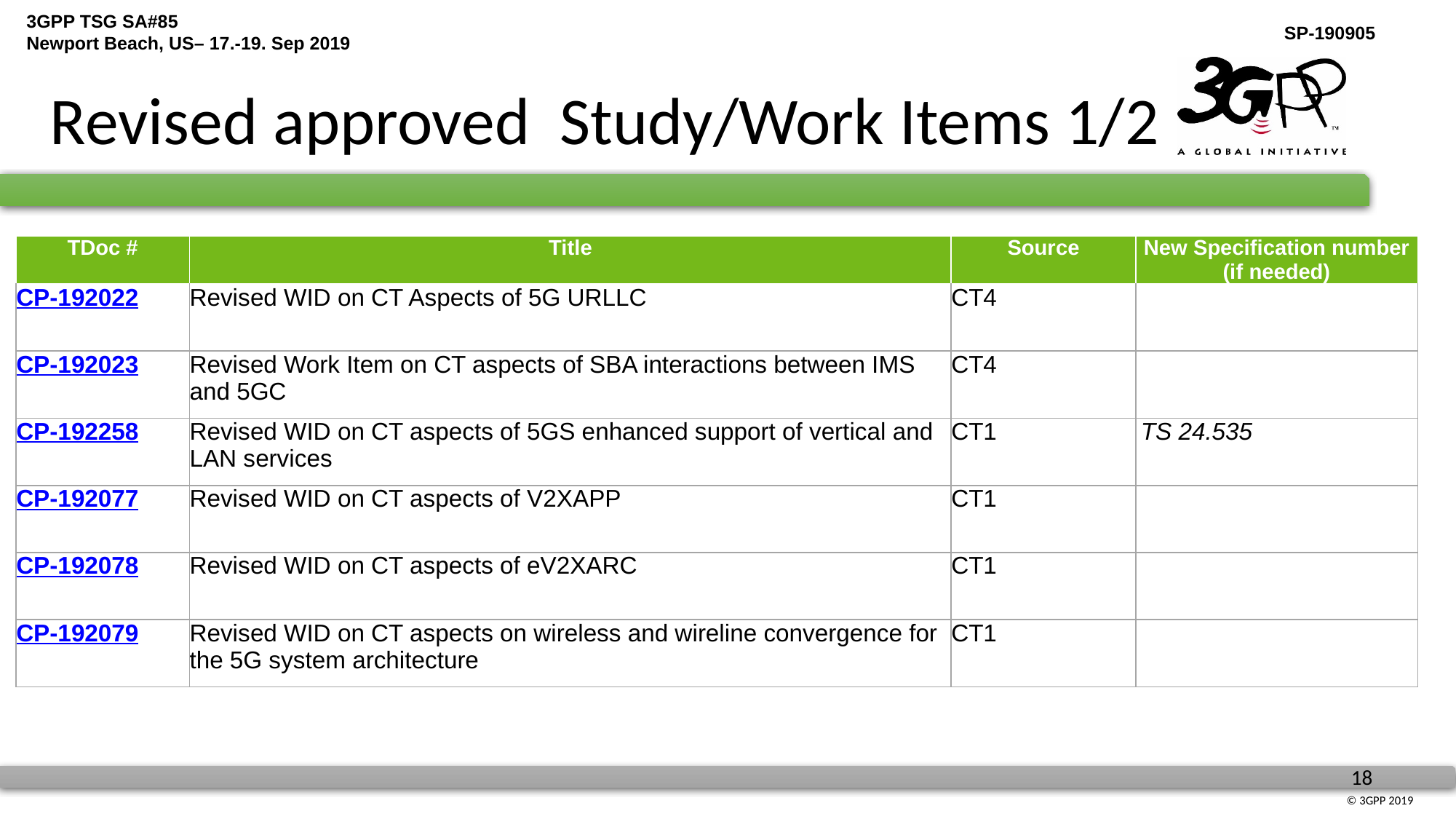

# Revised approved  Study/Work Items 1/2
| TDoc # | Title | Source | New Specification number (if needed) |
| --- | --- | --- | --- |
| CP-192022 | Revised WID on CT Aspects of 5G URLLC | CT4 |  |
| CP-192023 | Revised Work Item on CT aspects of SBA interactions between IMS and 5GC | CT4 |  |
| CP-192258 | Revised WID on CT aspects of 5GS enhanced support of vertical and LAN services | CT1 | TS 24.535 |
| CP-192077 | Revised WID on CT aspects of V2XAPP | CT1 |  |
| CP-192078 | Revised WID on CT aspects of eV2XARC | CT1 |  |
| CP-192079 | Revised WID on CT aspects on wireless and wireline convergence for the 5G system architecture | CT1 |  |